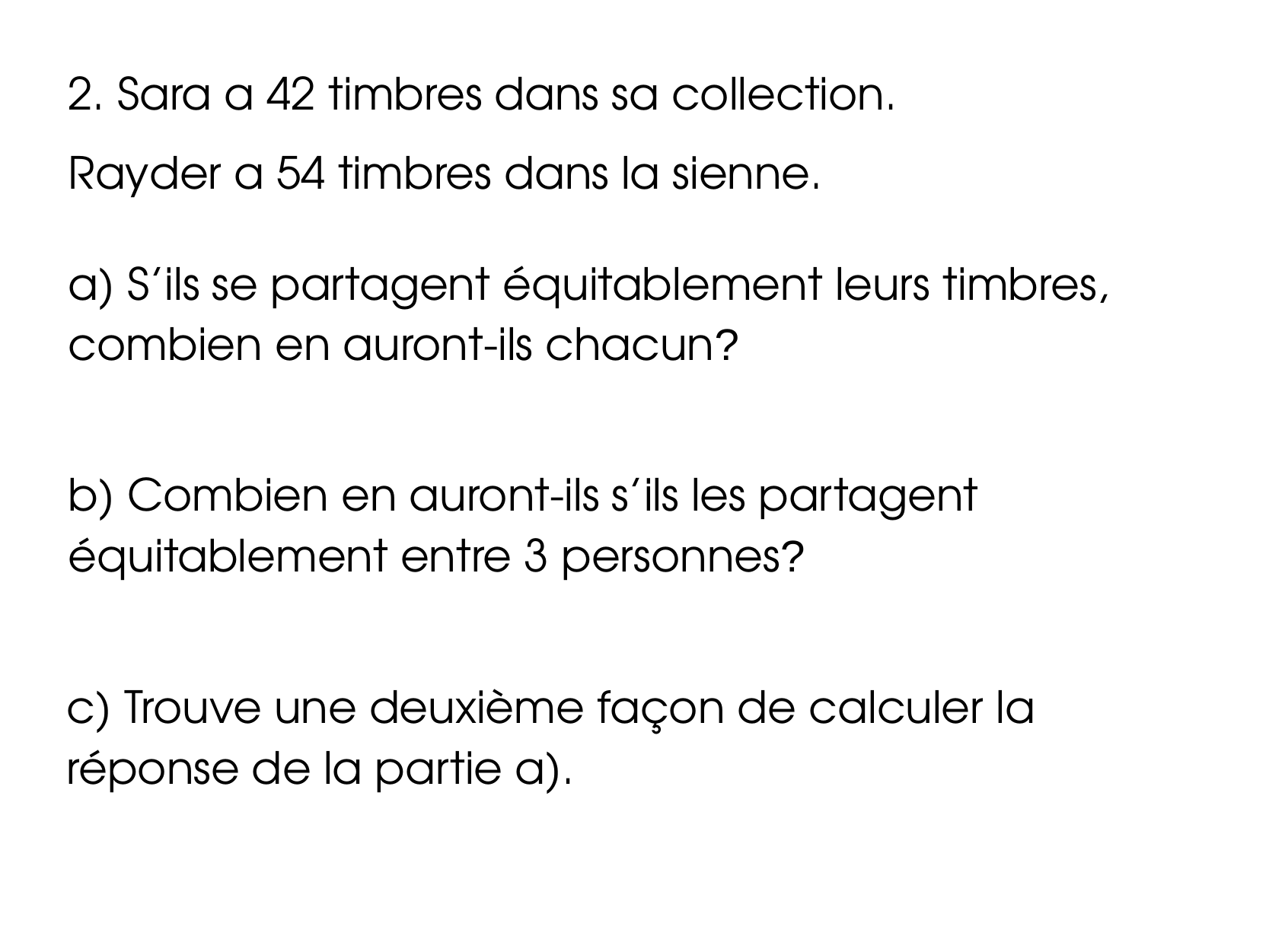

2. Sara a 42 timbres dans sa collection.
Rayder a 54 timbres dans la sienne.
a) S’ils se partagent équitablement leurs timbres, combien en auront-ils chacun?
b) Combien en auront-ils s’ils les partagent équitablement entre 3 personnes?
c) Trouve une deuxième façon de calculer la réponse de la partie a).